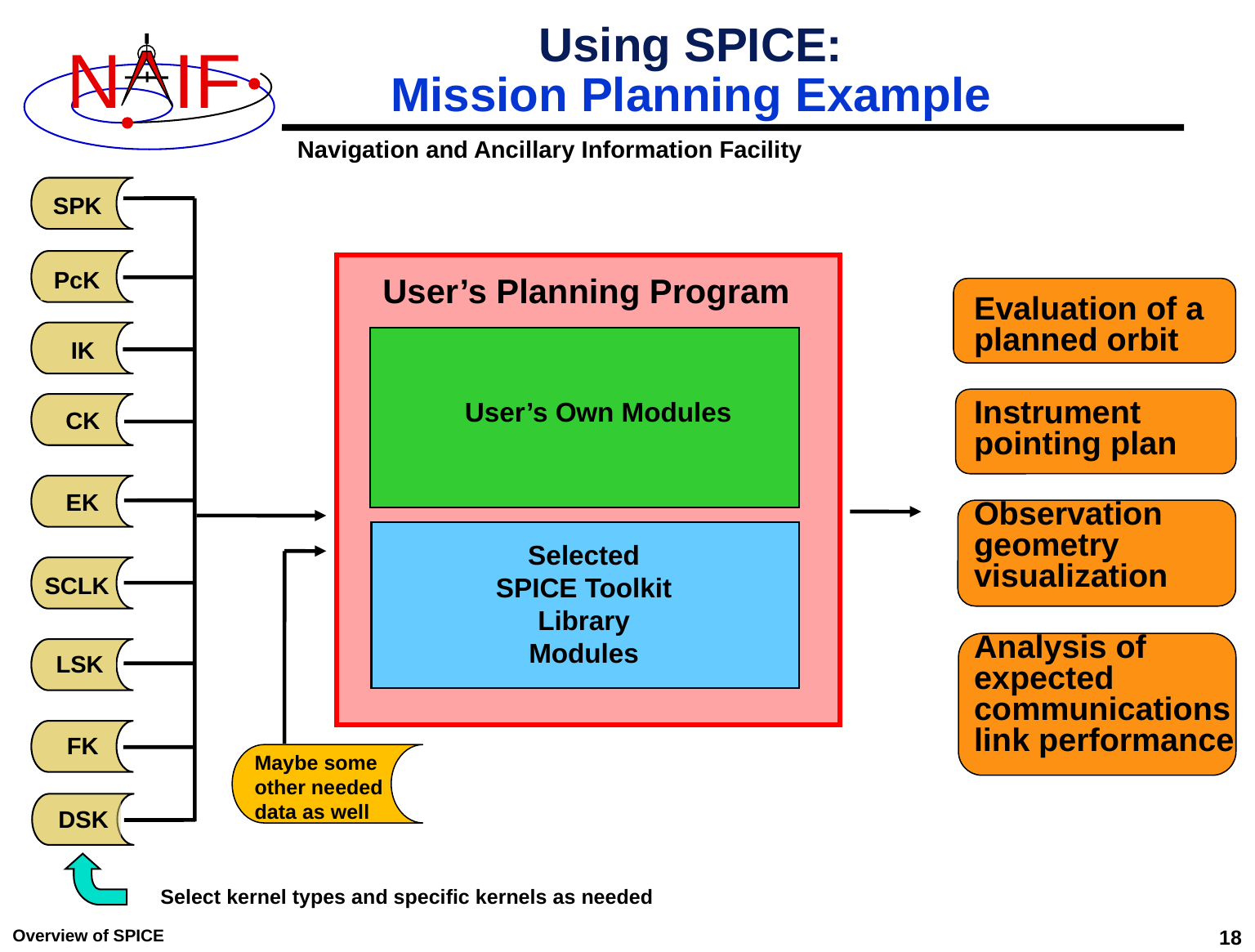

# Using SPICE: Mission Planning Example

SPK

PcK
User’s Planning Program

Evaluation of a planned orbit

Instrument pointing plan

Observation geometry visualization

Analysis of expected communications link performance

IK

User’s Own Modules

CK

EK

Selected
SPICE Toolkit
Library
Modules

SCLK

LSK

FK
Maybe some
other needed
data as well

DSK

Select kernel types and specific kernels as needed
Overview of SPICE
18